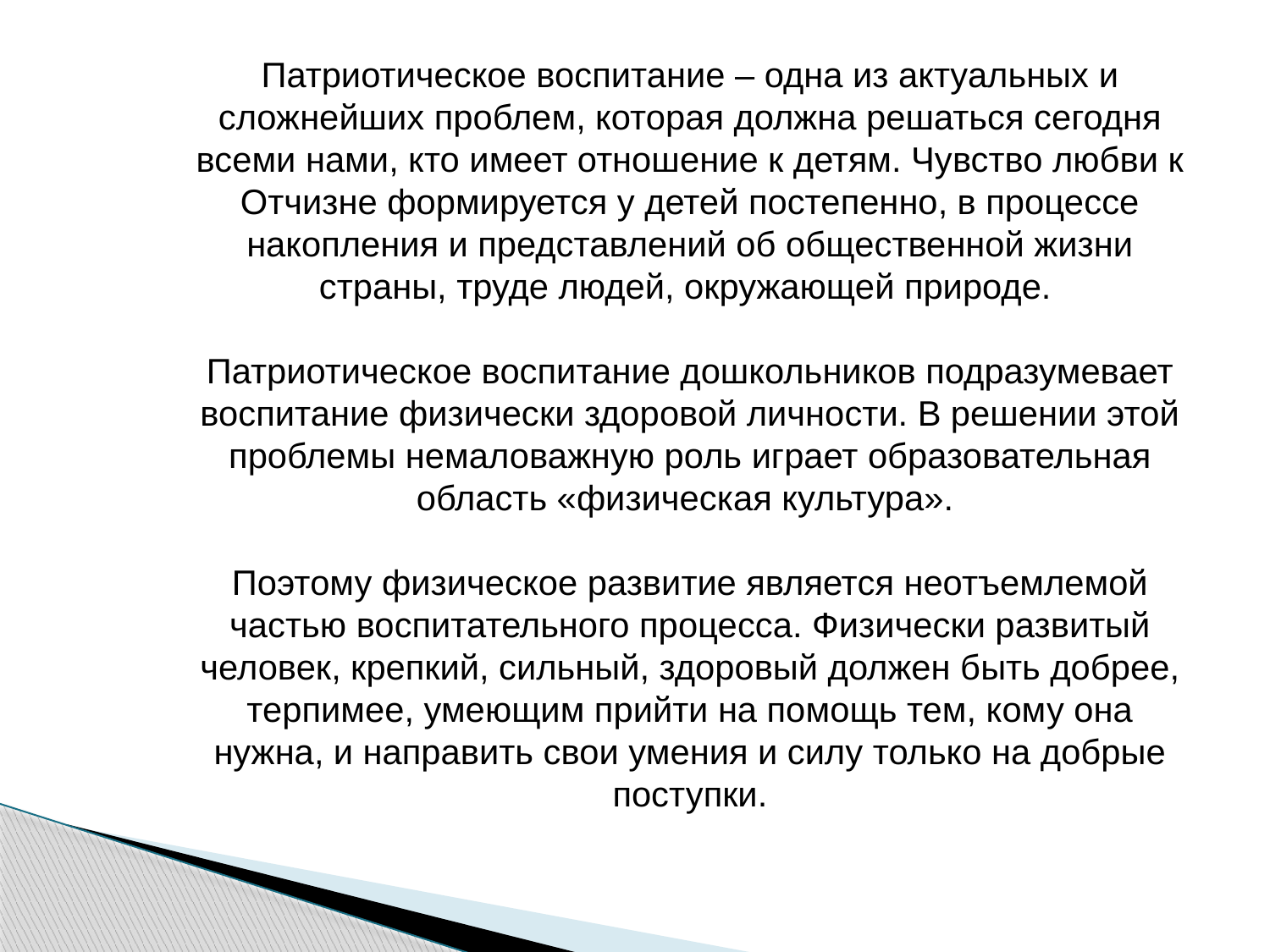

Патриотическое воспитание – одна из актуальных и сложнейших проблем, которая должна решаться сегодня всеми нами, кто имеет отношение к детям. Чувство любви к Отчизне формируется у детей постепенно, в процессе накопления и представлений об общественной жизни страны, труде людей, окружающей природе.

Патриотическое воспитание дошкольников подразумевает воспитание физически здоровой личности. В решении этой проблемы немаловажную роль играет образовательная область «физическая культура».

Поэтому физическое развитие является неотъемлемой частью воспитательного процесса. Физически развитый человек, крепкий, сильный, здоровый должен быть добрее, терпимее, умеющим прийти на помощь тем, кому она нужна, и направить свои умения и силу только на добрые поступки.